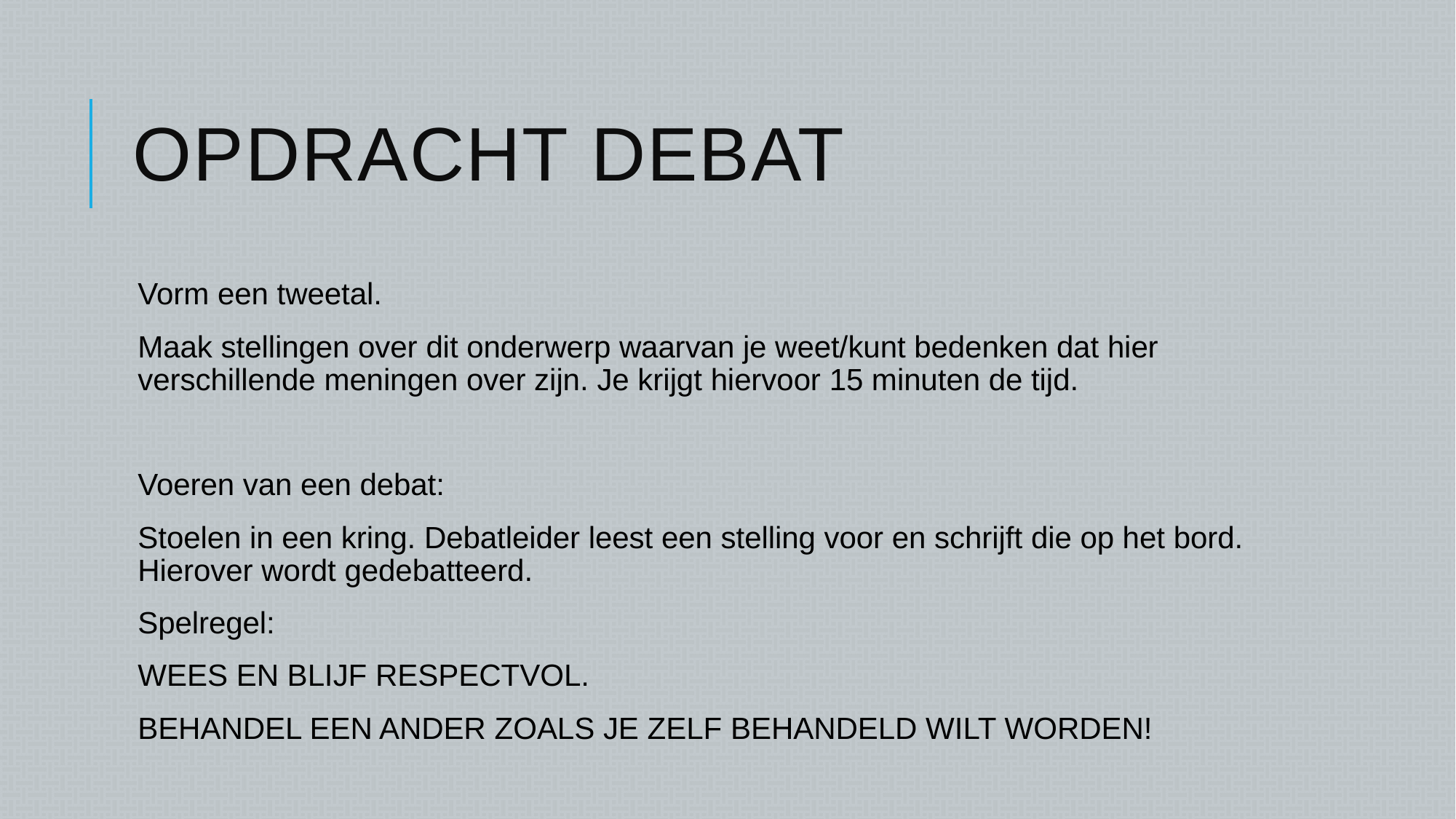

# Opdracht debat
Vorm een tweetal.
Maak stellingen over dit onderwerp waarvan je weet/kunt bedenken dat hier verschillende meningen over zijn. Je krijgt hiervoor 15 minuten de tijd.

Voeren van een debat:
Stoelen in een kring. Debatleider leest een stelling voor en schrijft die op het bord. Hierover wordt gedebatteerd.
Spelregel:
WEES EN BLIJF RESPECTVOL.
BEHANDEL EEN ANDER ZOALS JE ZELF BEHANDELD WILT WORDEN!